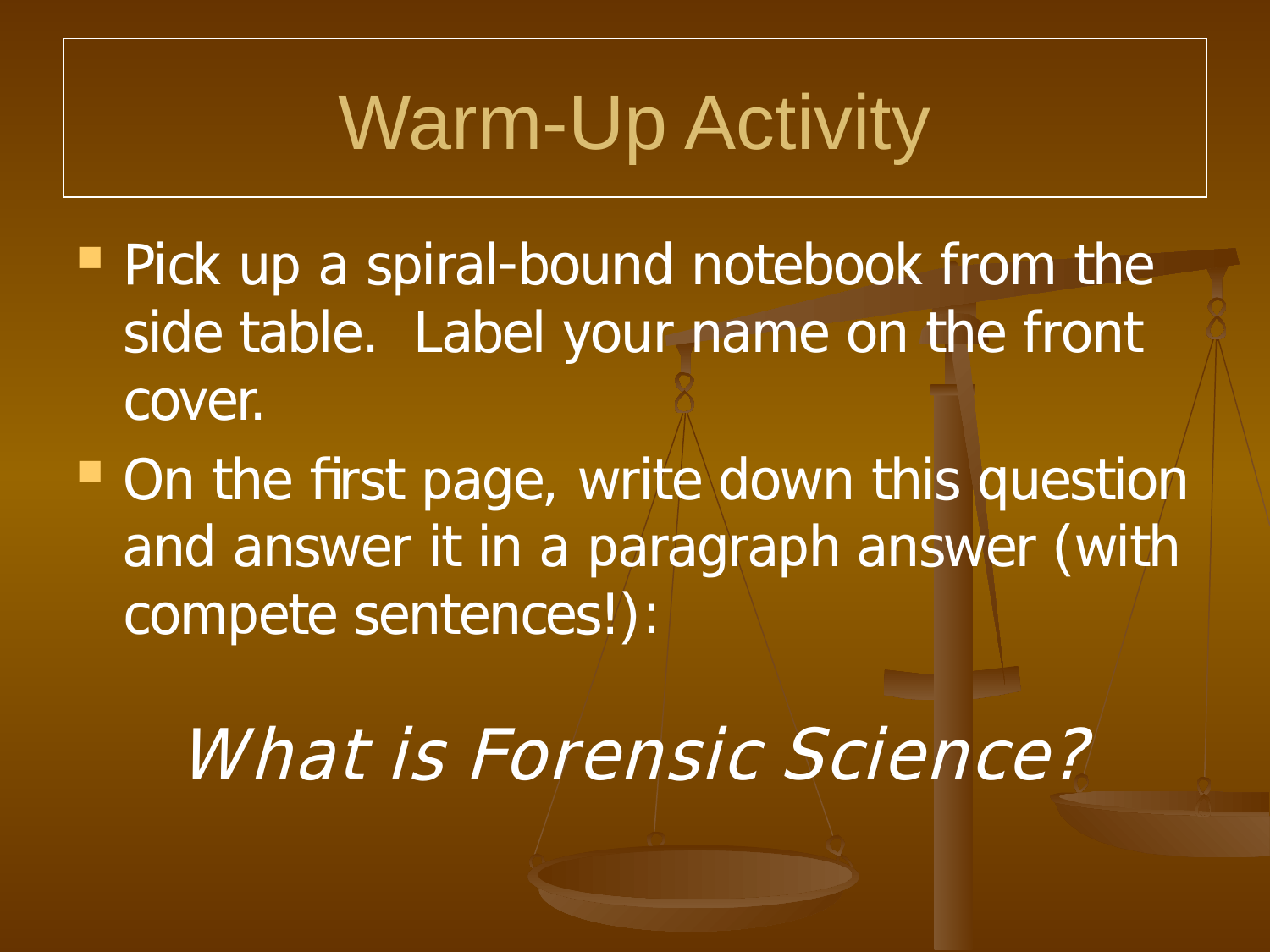

# Warm-Up Activity
Pick up a spiral-bound notebook from the side table.  Label your name on the front cover.
On the first page, write down this question and answer it in a paragraph answer (with compete sentences!):

What is Forensic Science?